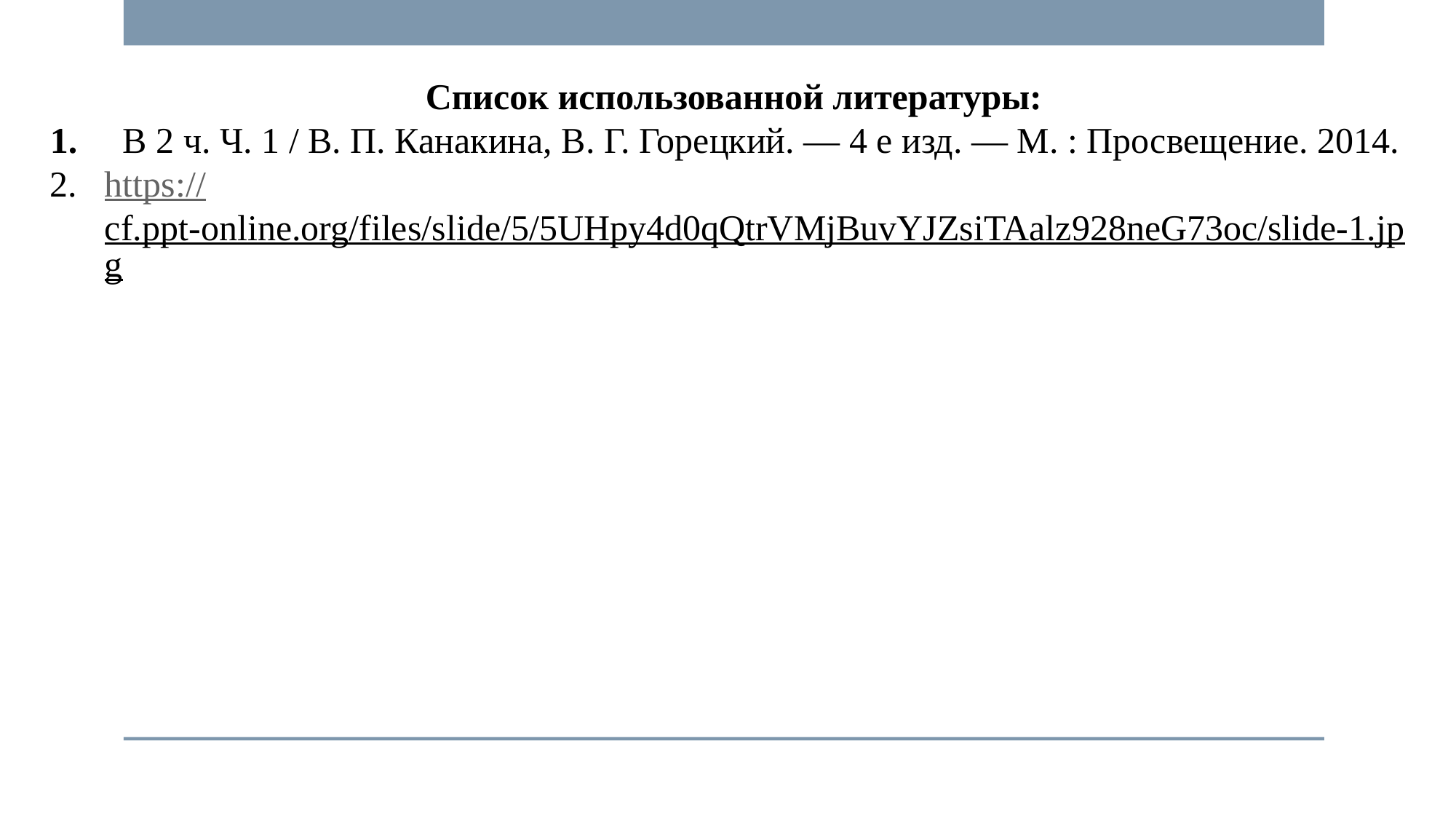

Список использованной литературы:
  В 2 ч. Ч. 1 / В. П. Канакина, В. Г. Горецкий. — 4 е изд. — М. : Просвещение. 2014.
https://cf.ppt-online.org/files/slide/5/5UHpy4d0qQtrVMjBuvYJZsiTAalz928neG73oc/slide-1.jpg